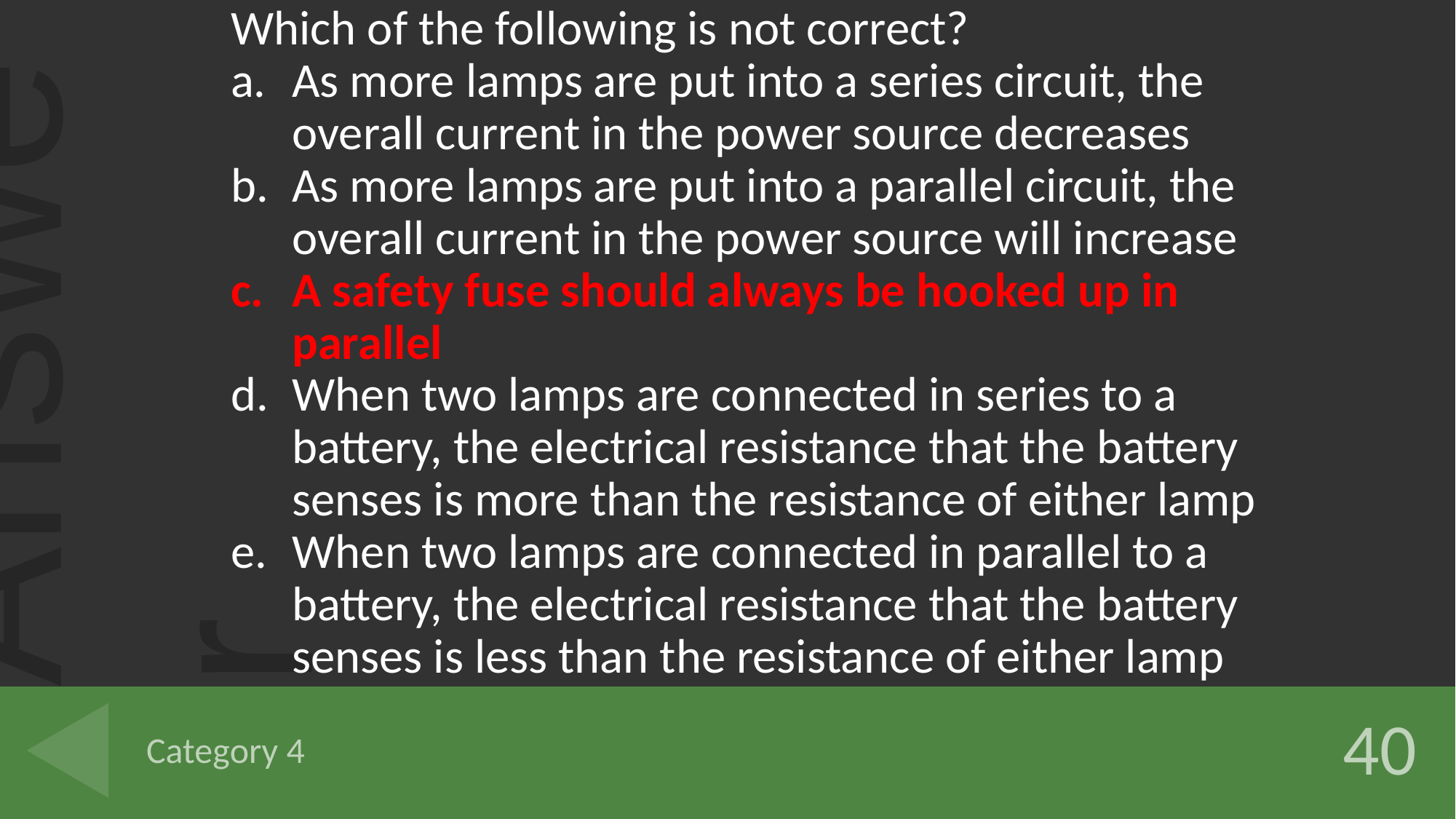

Which of the following is not correct?
As more lamps are put into a series circuit, the overall current in the power source decreases
As more lamps are put into a parallel circuit, the overall current in the power source will increase
A safety fuse should always be hooked up in parallel
When two lamps are connected in series to a battery, the electrical resistance that the battery senses is more than the resistance of either lamp
When two lamps are connected in parallel to a battery, the electrical resistance that the battery senses is less than the resistance of either lamp
# Category 4
40